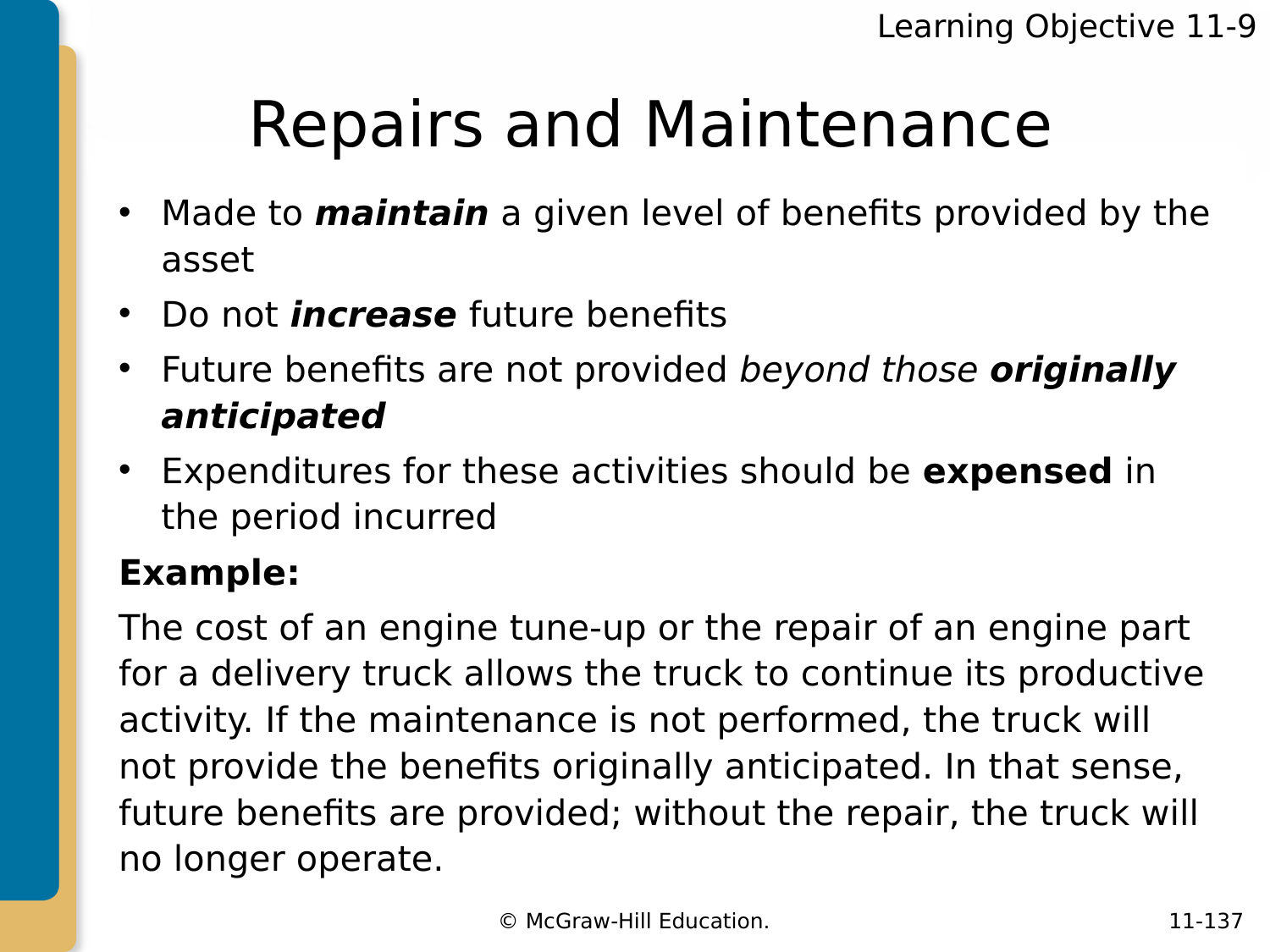

Learning Objective 11-9
# Repairs and Maintenance
Made to maintain a given level of benefits provided by the asset
Do not increase future benefits
Future benefits are not provided beyond those originally anticipated
Expenditures for these activities should be expensed in the period incurred
Example:
The cost of an engine tune-up or the repair of an engine part for a delivery truck allows the truck to continue its productive activity. If the maintenance is not performed, the truck will not provide the benefits originally anticipated. In that sense, future benefits are provided; without the repair, the truck will no longer operate.